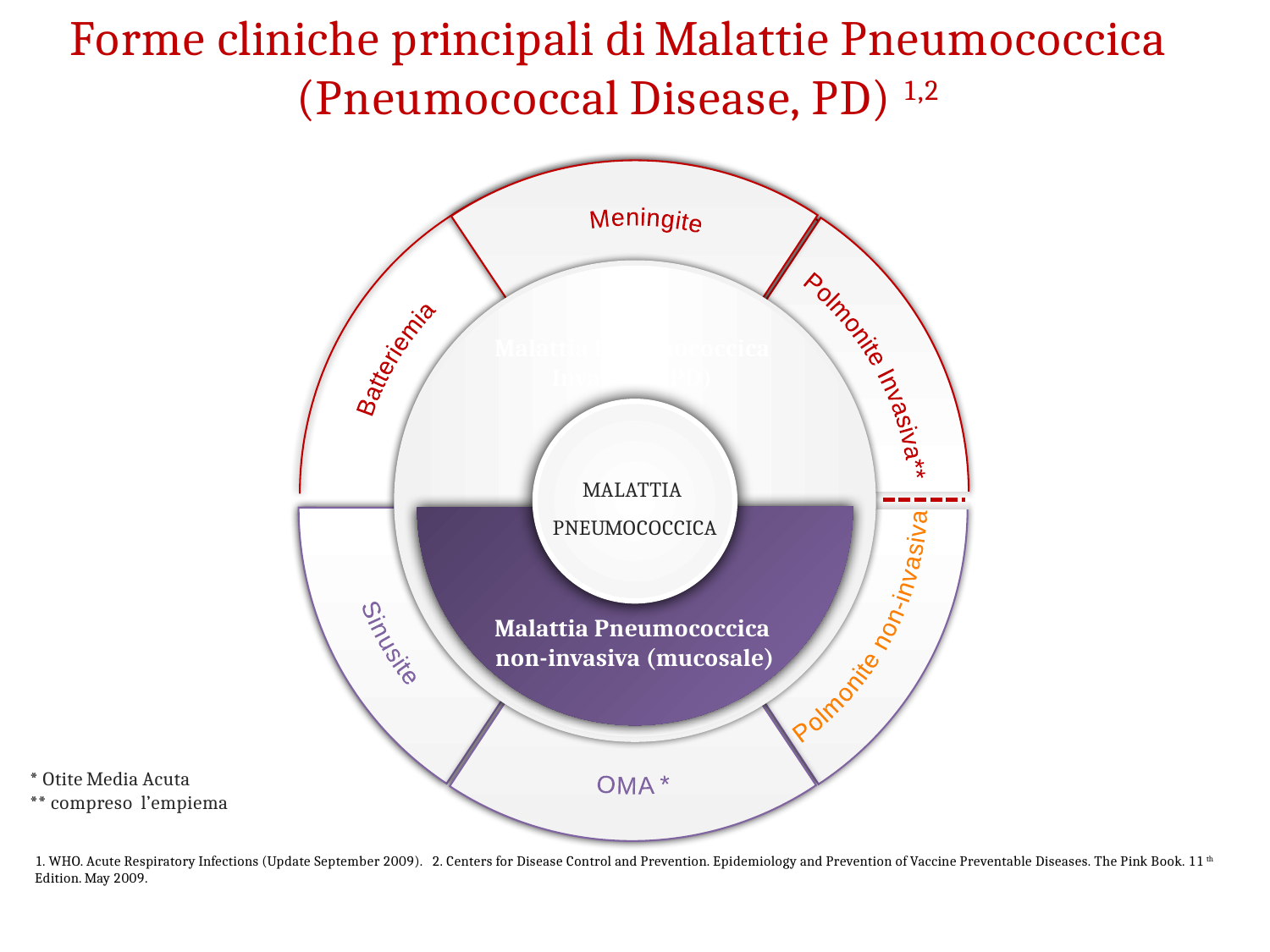

# Forme cliniche principali di Malattie Pneumococcica (Pneumococcal Disease, PD) 1,2

Polmonite non-invasiva
OMA *
Sinusite
Meningite
Polmonite Invasiva**
Batteriemia

Malattia Pneumococcica
Invasiva (IPD)
MALATTIA
PNEUMOCOCCICA

Malattia Pneumococcica
non-invasiva (mucosale)
* Otite Media Acuta
** compreso  l’empiema
1. WHO. Acute Respiratory Infections (Update September 2009).   2. Centers for Disease Control and Prevention. Epidemiology and Prevention of Vaccine Preventable Diseases. The Pink Book. 11th Edition. May 2009.